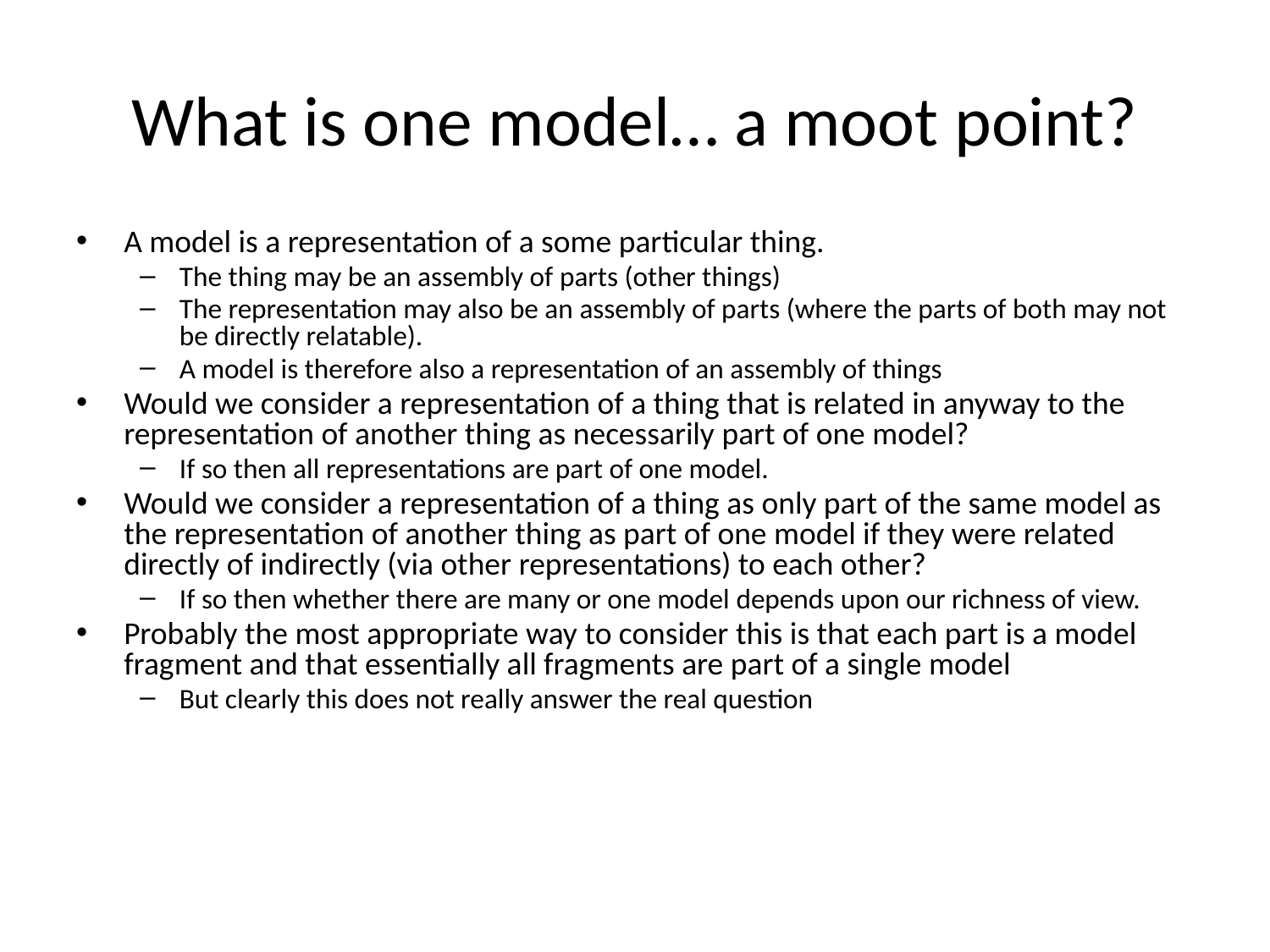

# What is one model… a moot point?
A model is a representation of a some particular thing.
The thing may be an assembly of parts (other things)
The representation may also be an assembly of parts (where the parts of both may not be directly relatable).
A model is therefore also a representation of an assembly of things
Would we consider a representation of a thing that is related in anyway to the representation of another thing as necessarily part of one model?
If so then all representations are part of one model.
Would we consider a representation of a thing as only part of the same model as the representation of another thing as part of one model if they were related directly of indirectly (via other representations) to each other?
If so then whether there are many or one model depends upon our richness of view.
Probably the most appropriate way to consider this is that each part is a model fragment and that essentially all fragments are part of a single model
But clearly this does not really answer the real question